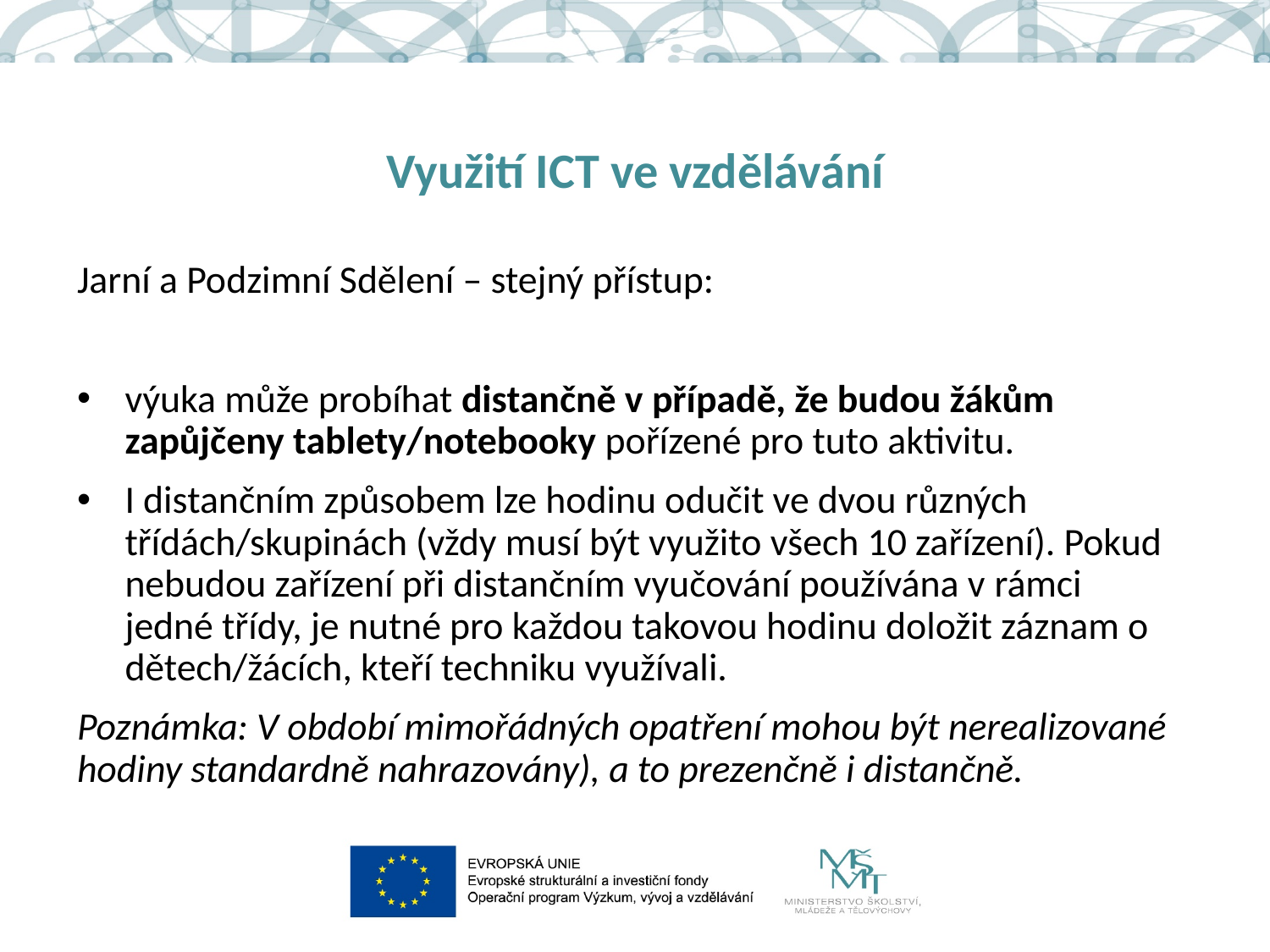

# Využití ICT ve vzdělávání
Jarní a Podzimní Sdělení – stejný přístup:

výuka může probíhat distančně v případě, že budou žákům zapůjčeny tablety/notebooky pořízené pro tuto aktivitu.
I distančním způsobem lze hodinu odučit ve dvou různých třídách/skupinách (vždy musí být využito všech 10 zařízení). Pokud nebudou zařízení při distančním vyučování používána v rámci jedné třídy, je nutné pro každou takovou hodinu doložit záznam o dětech/žácích, kteří techniku využívali.
Poznámka: V období mimořádných opatření mohou být nerealizované hodiny standardně nahrazovány), a to prezenčně i distančně.